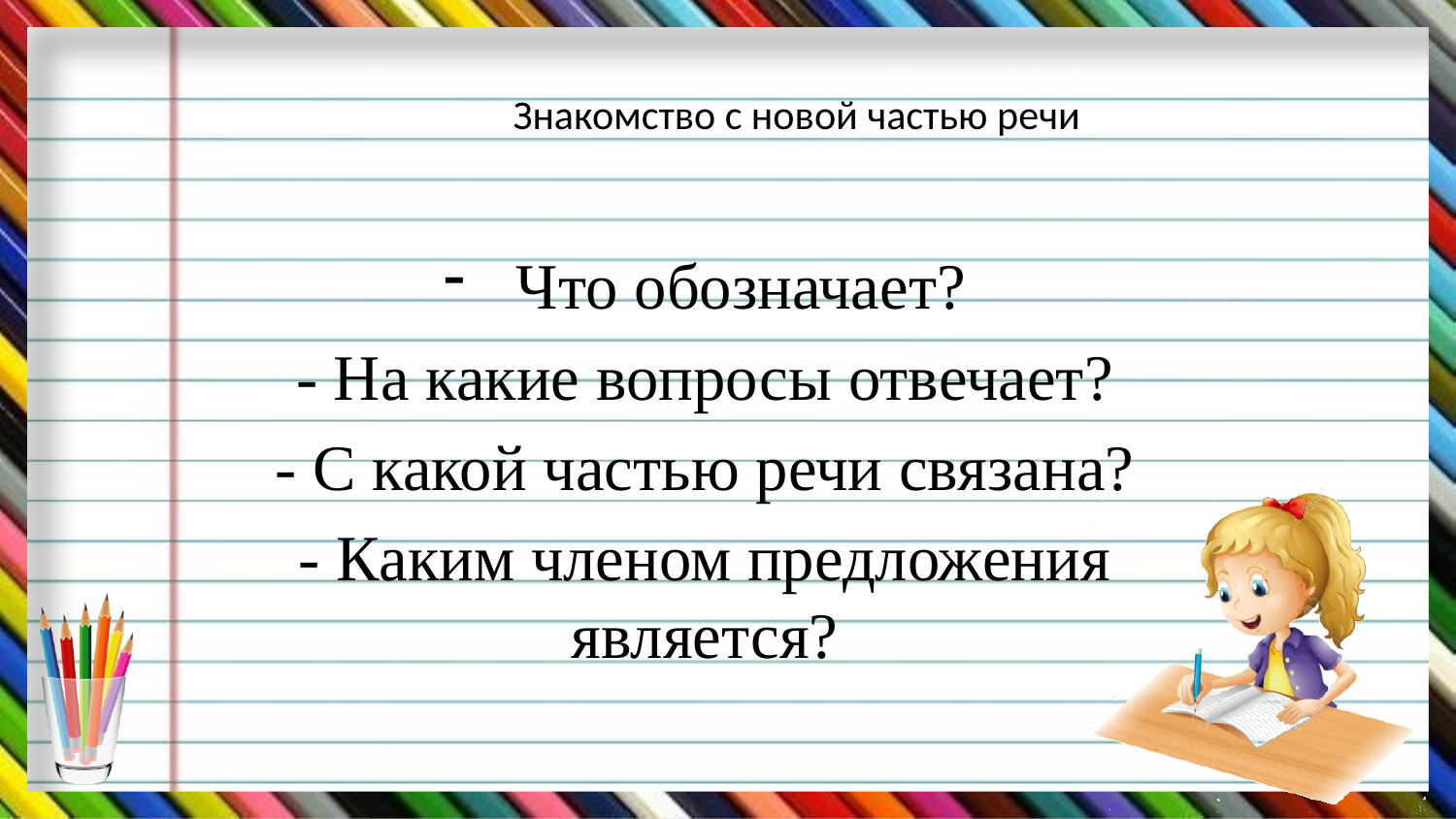

# Знакомство с новой частью речи
Что обозначает?
- На какие вопросы отвечает?
- С какой частью речи связана?
- Каким членом предложения является?